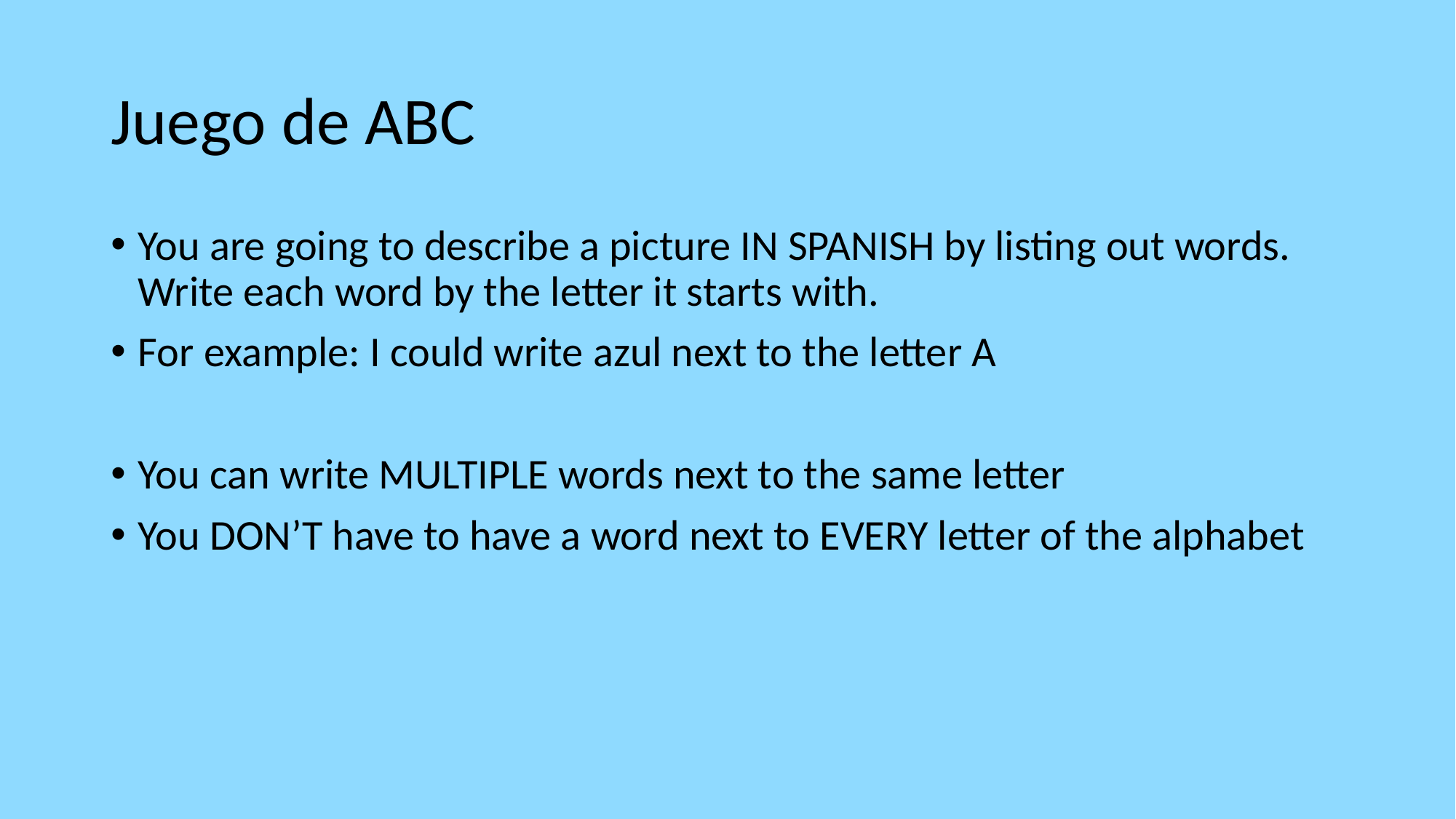

# Juego de ABC
You are going to describe a picture IN SPANISH by listing out words.  Write each word by the letter it starts with.
For example: I could write azul next to the letter A

You can write MULTIPLE words next to the same letter
You DON’T have to have a word next to EVERY letter of the alphabet